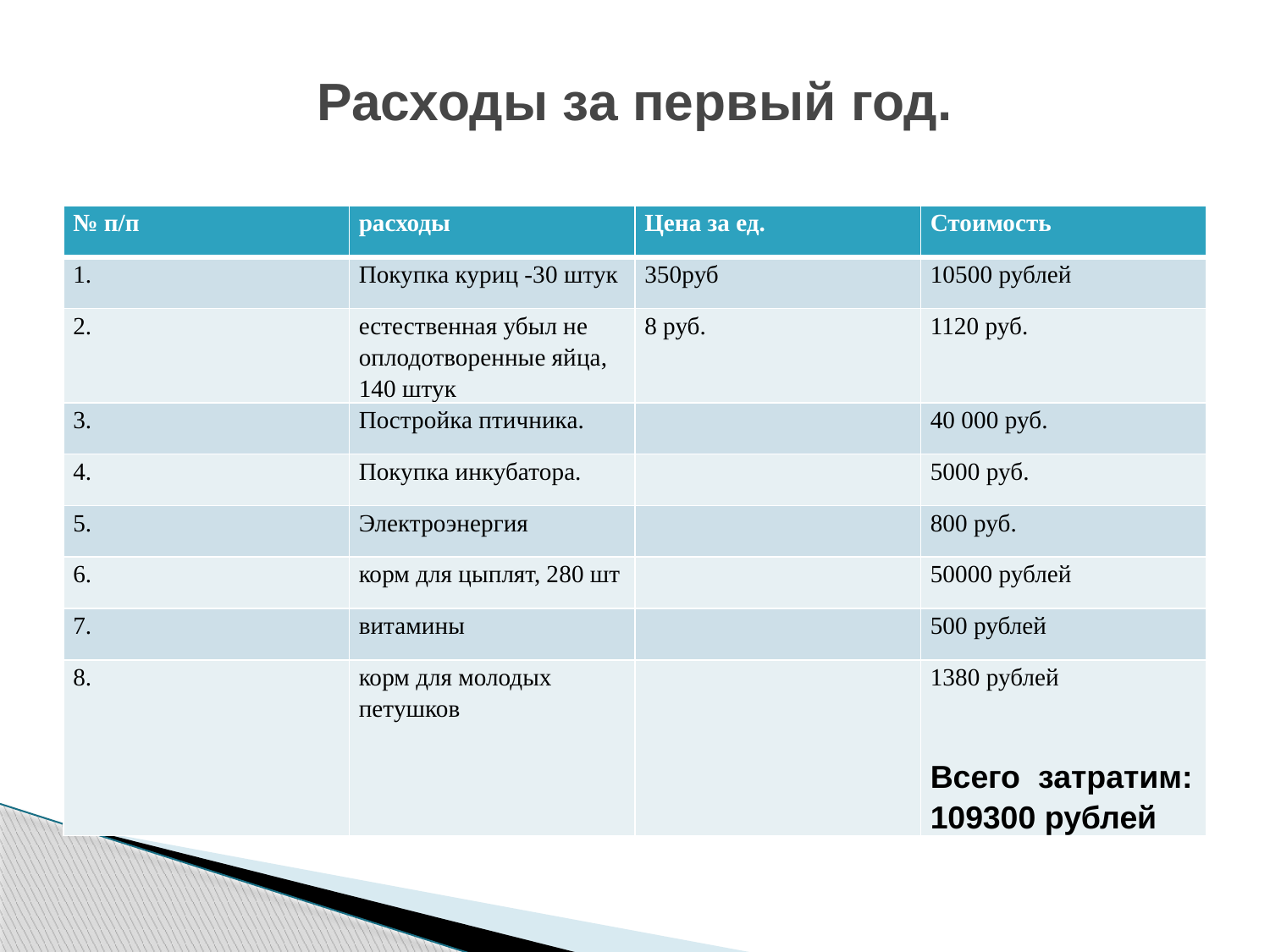

# Расходы за первый год.
| № п/п | расходы | Цена за ед. | Стоимость |
| --- | --- | --- | --- |
| 1. | Покупка куриц -30 штук | 350руб | 10500 рублей |
| 2. | естественная убыл не оплодотворенные яйца, 140 штук | 8 руб. | 1120 руб. |
| 3. | Постройка птичника. |  | 40 000 руб. |
| 4. | Покупка инкубатора. |  | 5000 руб. |
| 5. | Электроэнергия |  | 800 руб. |
| 6. | корм для цыплят, 280 шт |  | 50000 рублей |
| 7. | витамины |  | 500 рублей |
| 8. | корм для молодых петушков |  | 1380 рублей Всего затратим: 109300 рублей |